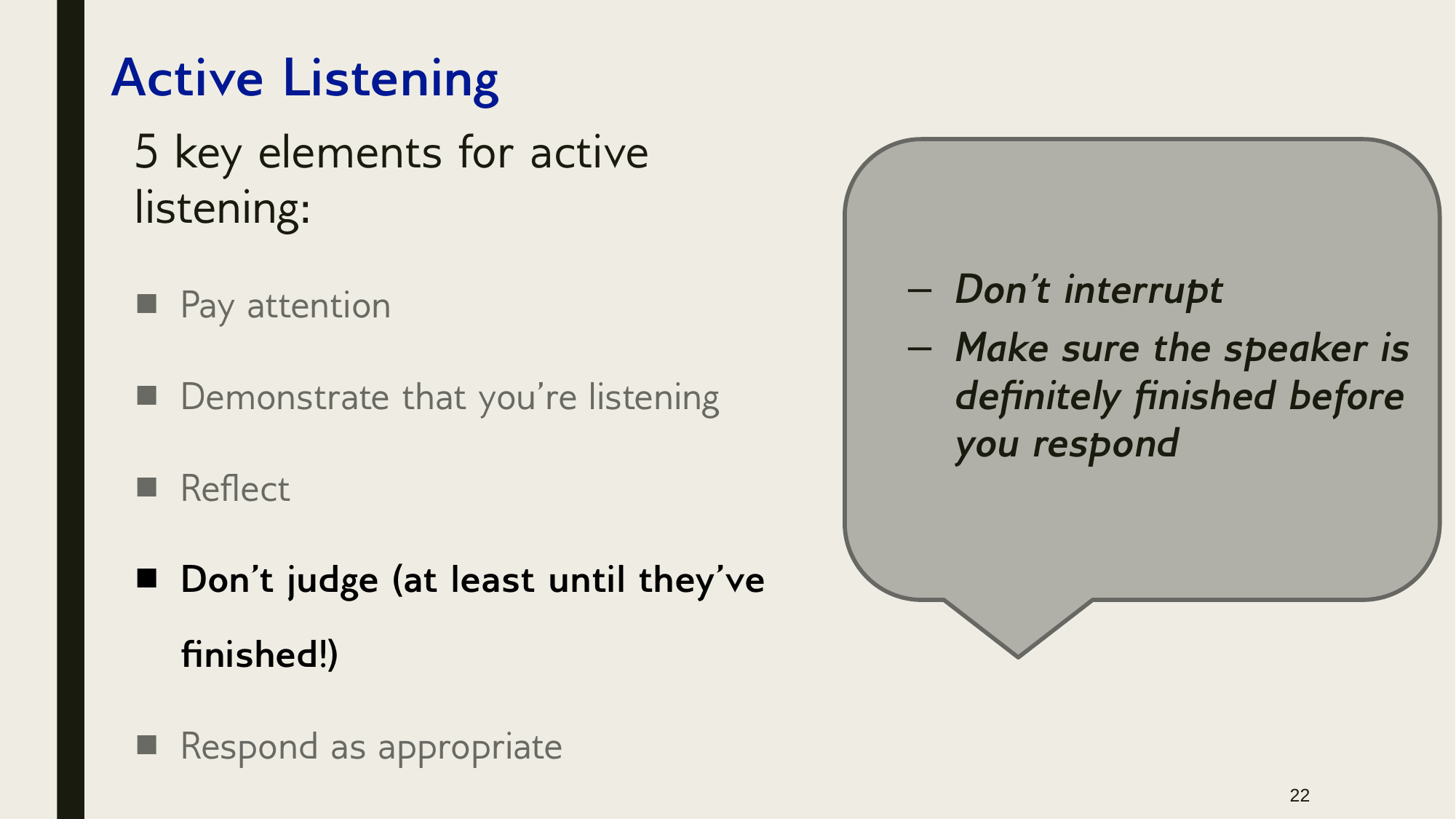

# Active Listening
5 key elements for active listening:
Pay attention
Demonstrate that you’re listening
Reflect
Don’t judge (at least until they’ve finished!)
Respond as appropriate

Don’t interrupt
Make sure the speaker is definitely finished before you respond

22